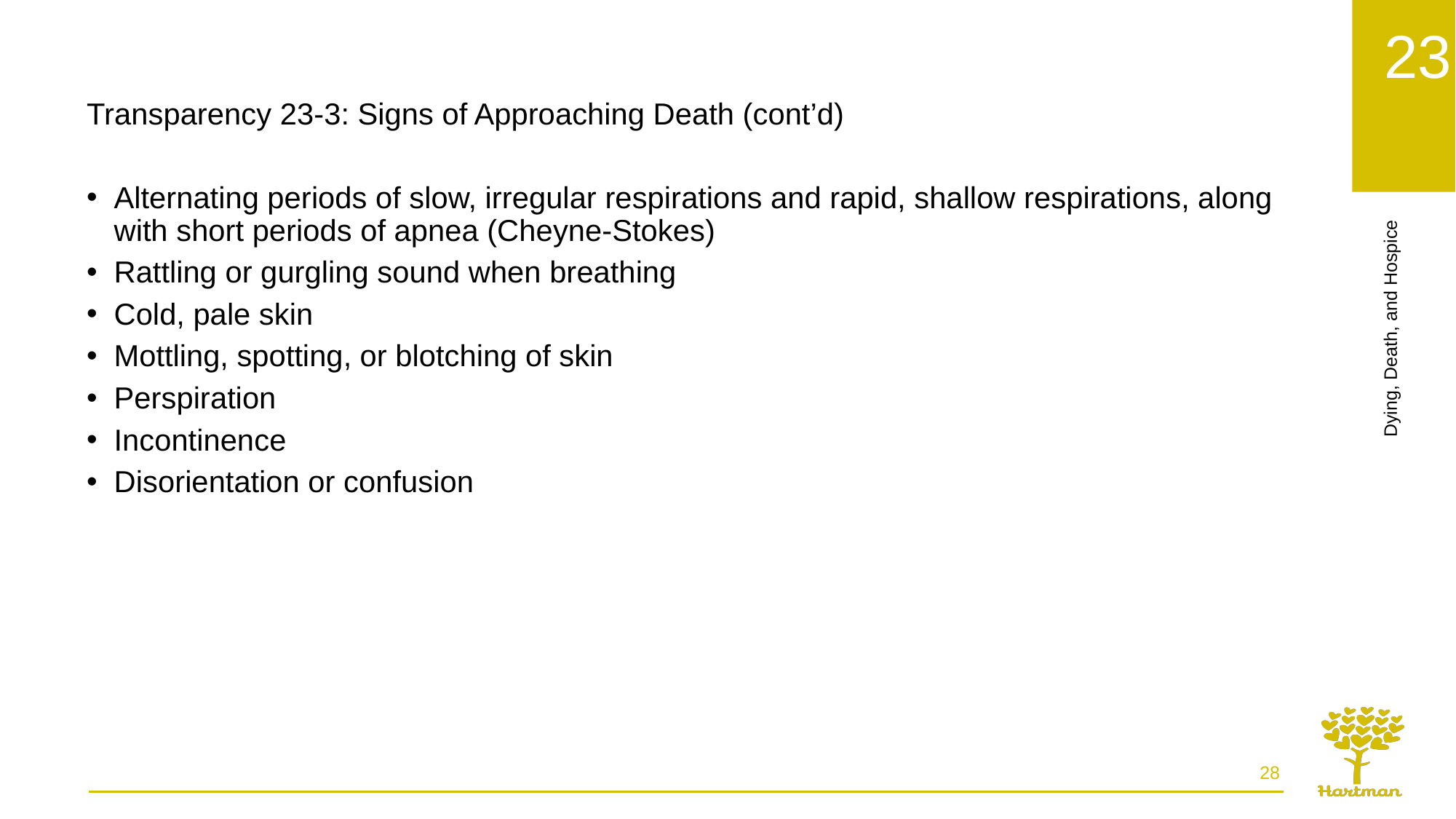

Transparency 23-3: Signs of Approaching Death (cont’d)

Alternating periods of slow, irregular respirations and rapid, shallow respirations, along with short periods of apnea (Cheyne-Stokes)
Rattling or gurgling sound when breathing
Cold, pale skin
Mottling, spotting, or blotching of skin
Perspiration
Incontinence
Disorientation or confusion
28